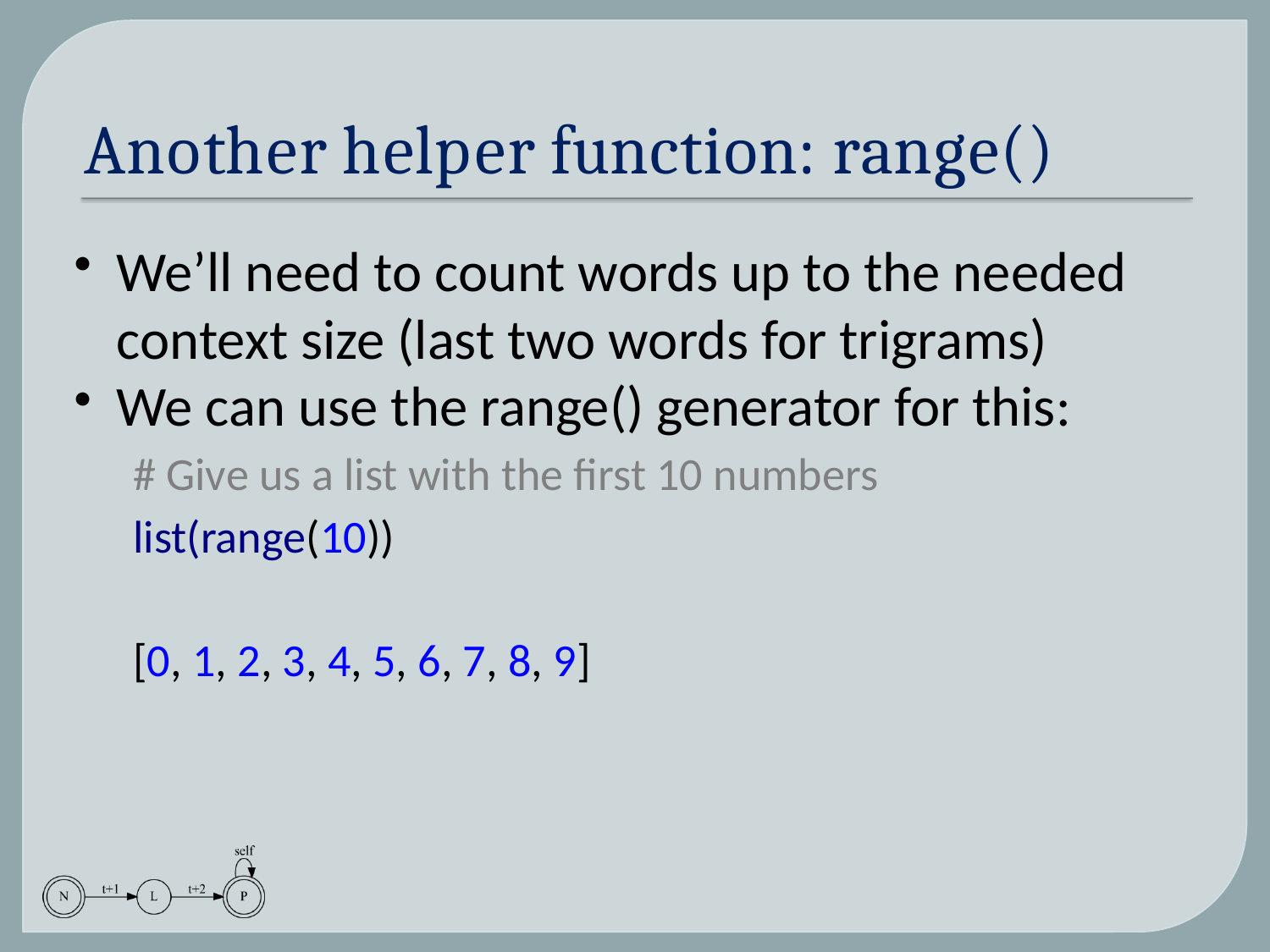

# Another helper function: range()
We’ll need to count words up to the needed context size (last two words for trigrams)
We can use the range() generator for this:
# Give us a list with the first 10 numbers
list(range(10))

[0, 1, 2, 3, 4, 5, 6, 7, 8, 9]